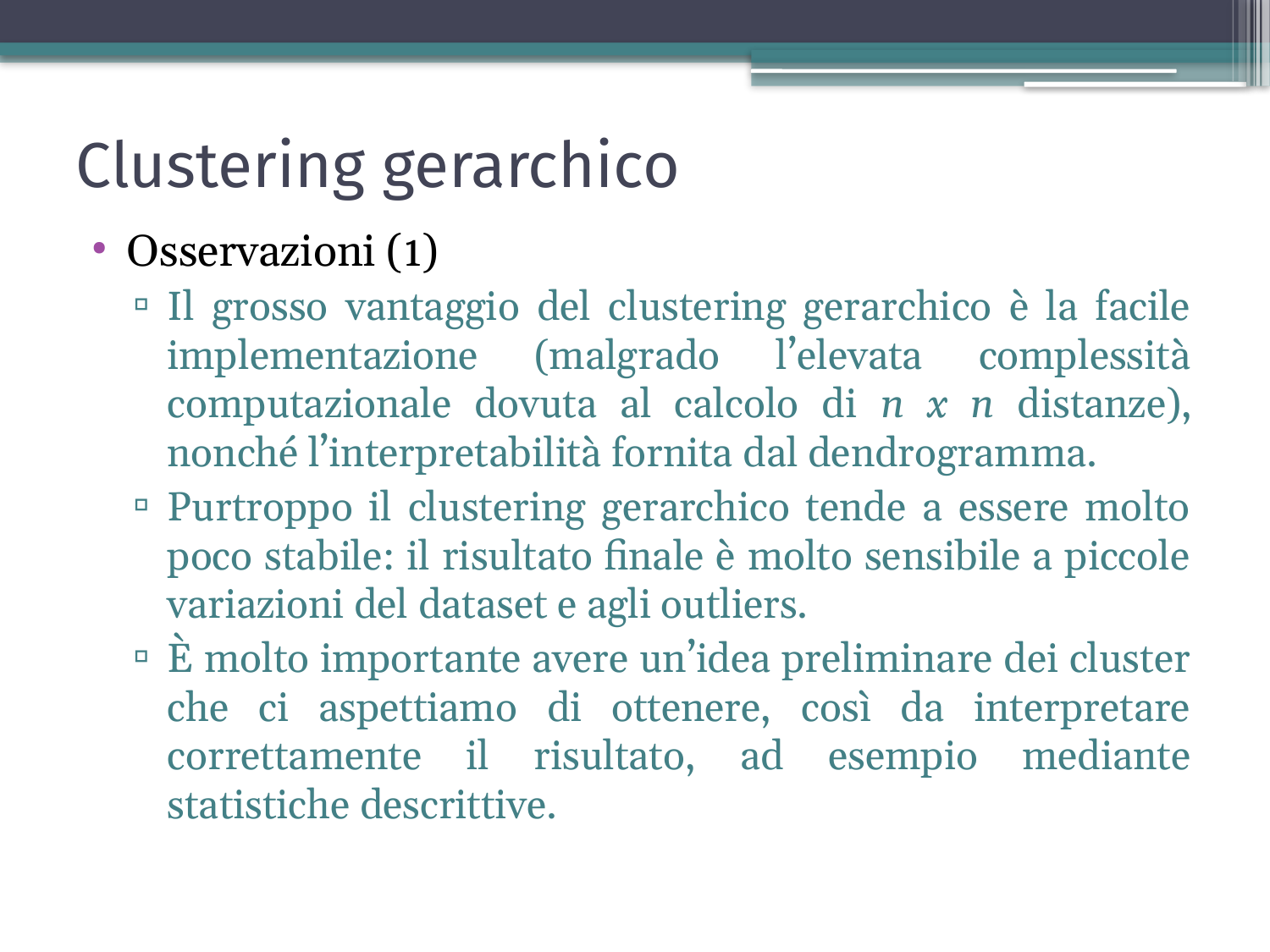

Clustering gerarchico
Osservazioni (1)
Il grosso vantaggio del clustering gerarchico è la facile implementazione (malgrado l’elevata complessità computazionale dovuta al calcolo di n x n distanze), nonché l’interpretabilità fornita dal dendrogramma.
Purtroppo il clustering gerarchico tende a essere molto poco stabile: il risultato finale è molto sensibile a piccole variazioni del dataset e agli outliers.
È molto importante avere un’idea preliminare dei cluster che ci aspettiamo di ottenere, così da interpretare correttamente il risultato, ad esempio mediante statistiche descrittive.